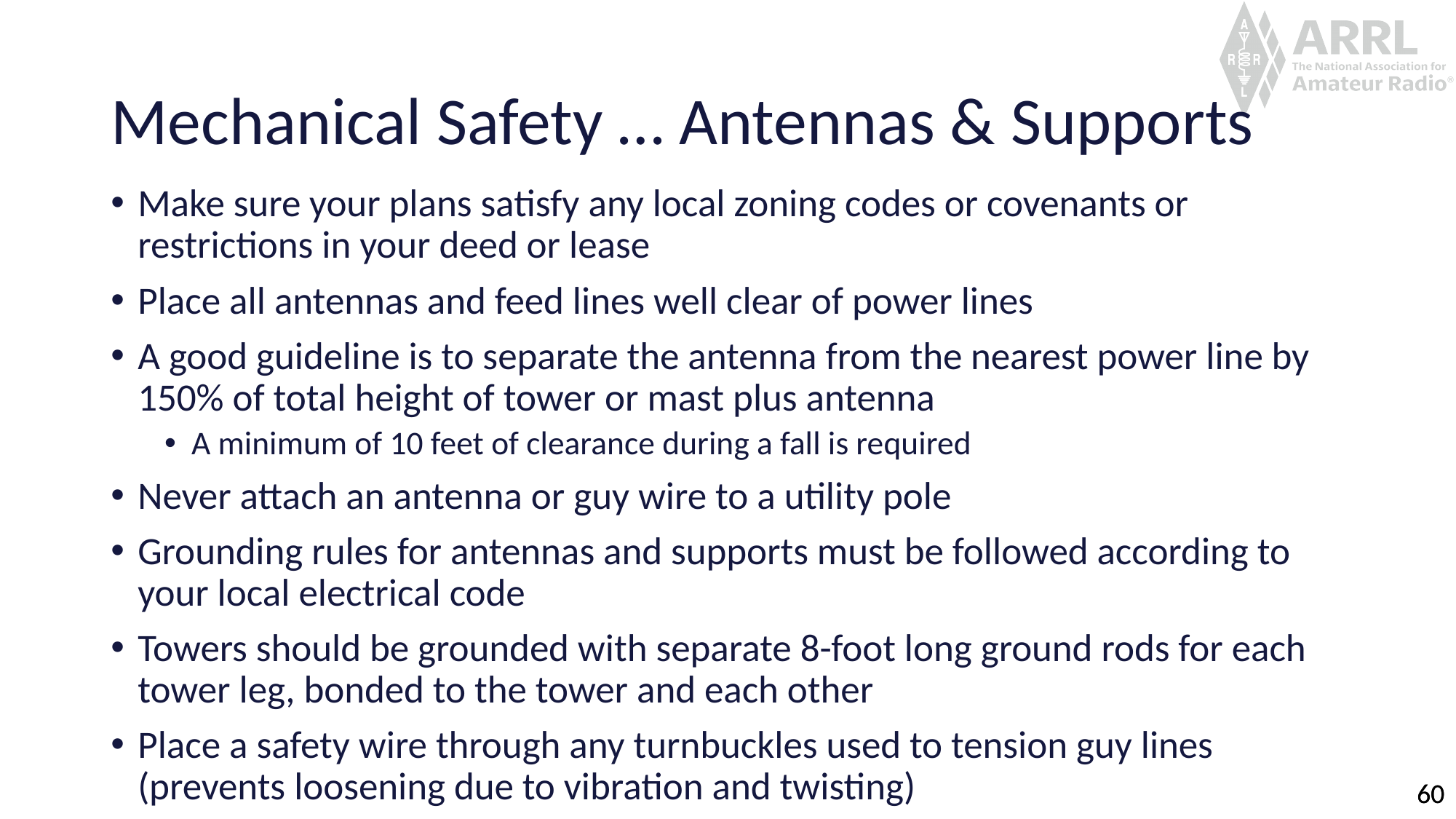

# Mechanical Safety … Antennas & Supports
Make sure your plans satisfy any local zoning codes or covenants or restrictions in your deed or lease
Place all antennas and feed lines well clear of power lines
A good guideline is to separate the antenna from the nearest power line by 150% of total height of tower or mast plus antenna
A minimum of 10 feet of clearance during a fall is required
Never attach an antenna or guy wire to a utility pole
Grounding rules for antennas and supports must be followed according to your local electrical code
Towers should be grounded with separate 8-foot long ground rods for each tower leg, bonded to the tower and each other
Place a safety wire through any turnbuckles used to tension guy lines (prevents loosening due to vibration and twisting)